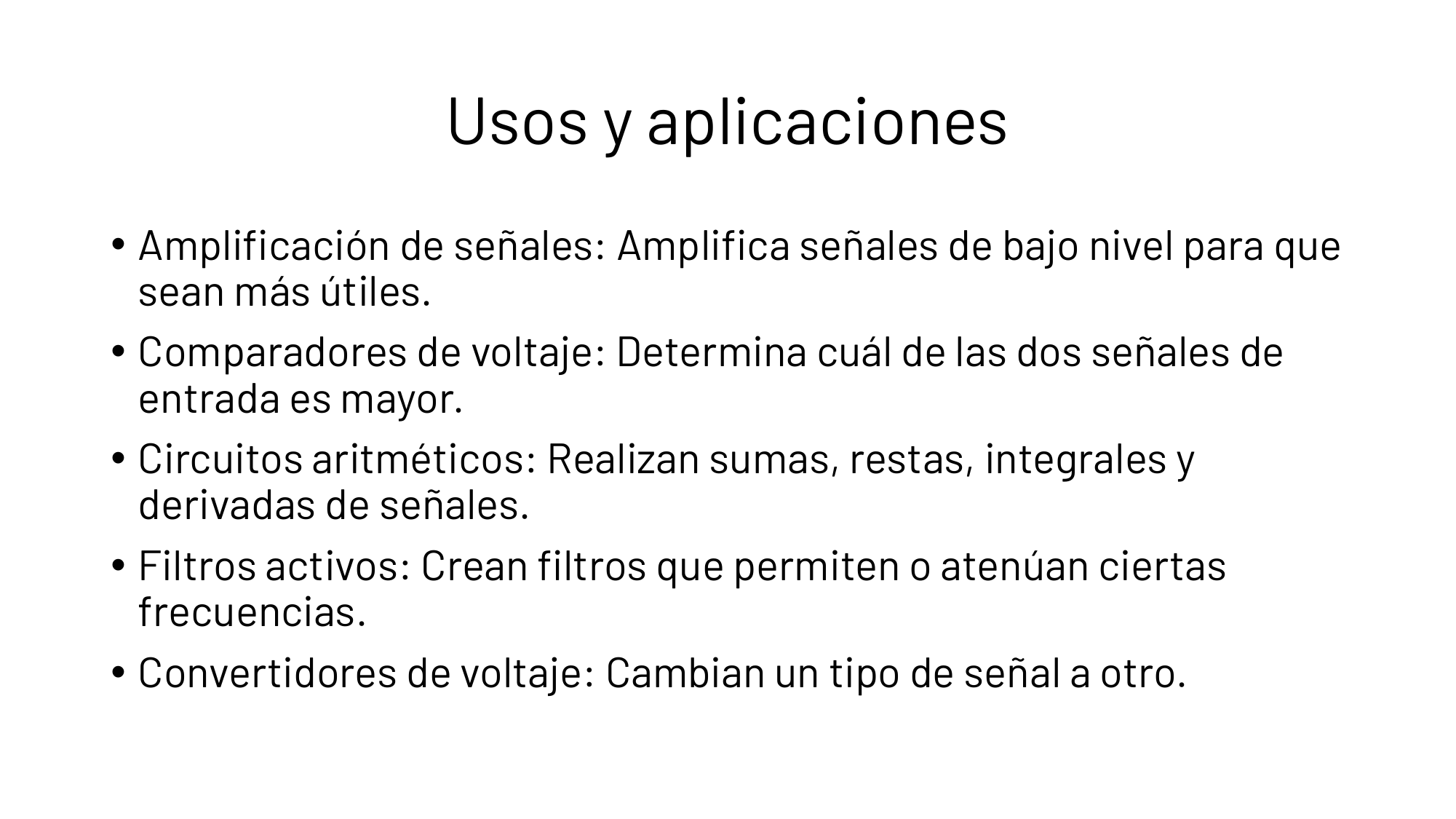

# Usos y aplicaciones
Amplificación de señales: Amplifica señales de bajo nivel para que sean más útiles.
Comparadores de voltaje: Determina cuál de las dos señales de entrada es mayor.
Circuitos aritméticos: Realizan sumas, restas, integrales y derivadas de señales.
Filtros activos: Crean filtros que permiten o atenúan ciertas frecuencias.
Convertidores de voltaje: Cambian un tipo de señal a otro.